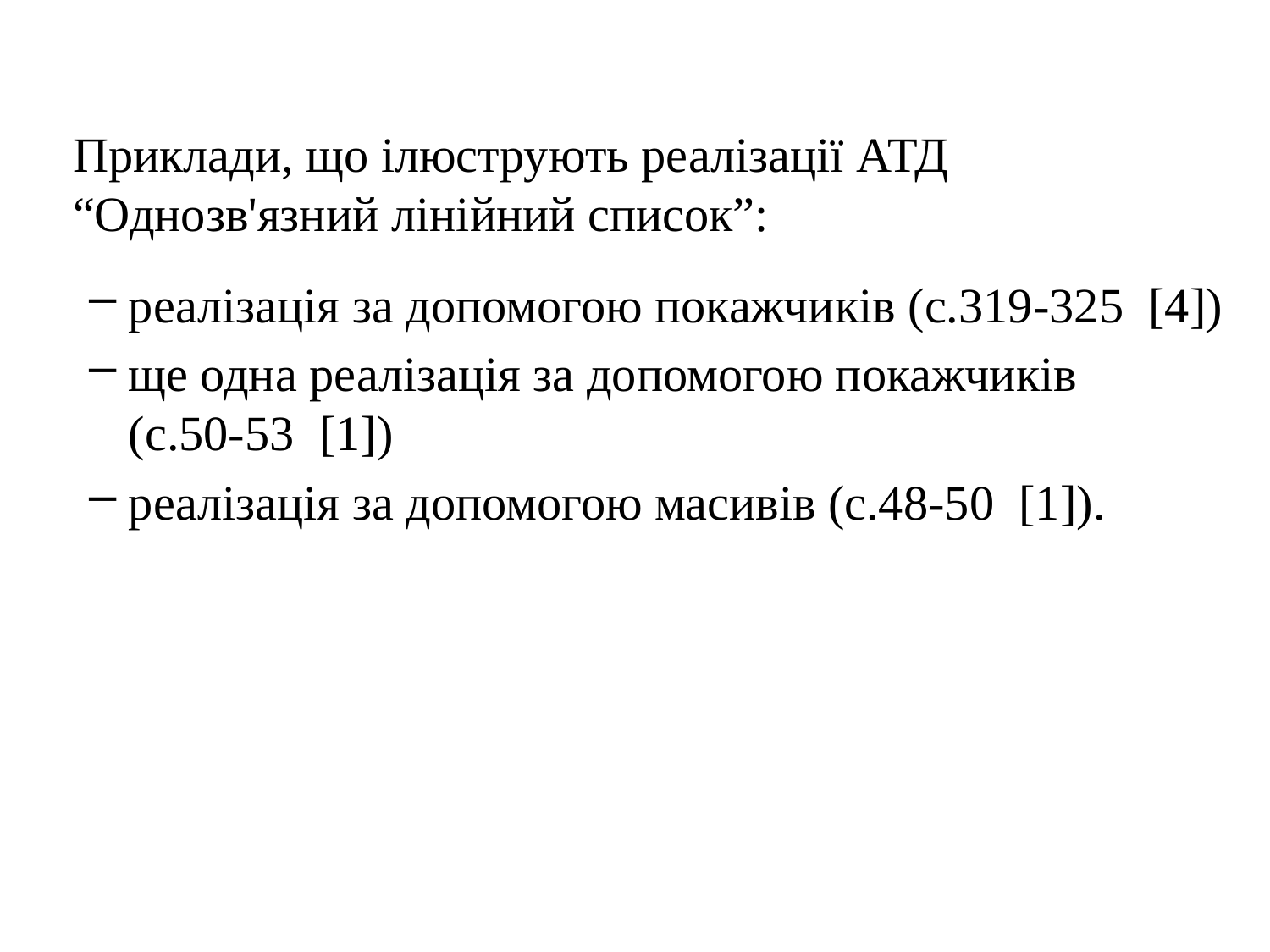

Приклади, що ілюструють реалізації АТД “Однозв'язний лінійний список”:

реалізація за допомогою покажчиків (с.319-325  [4])
ще одна реалізація за допомогою покажчиків     (с.50-53  [1])
реалізація за допомогою масивів (с.48-50  [1]).